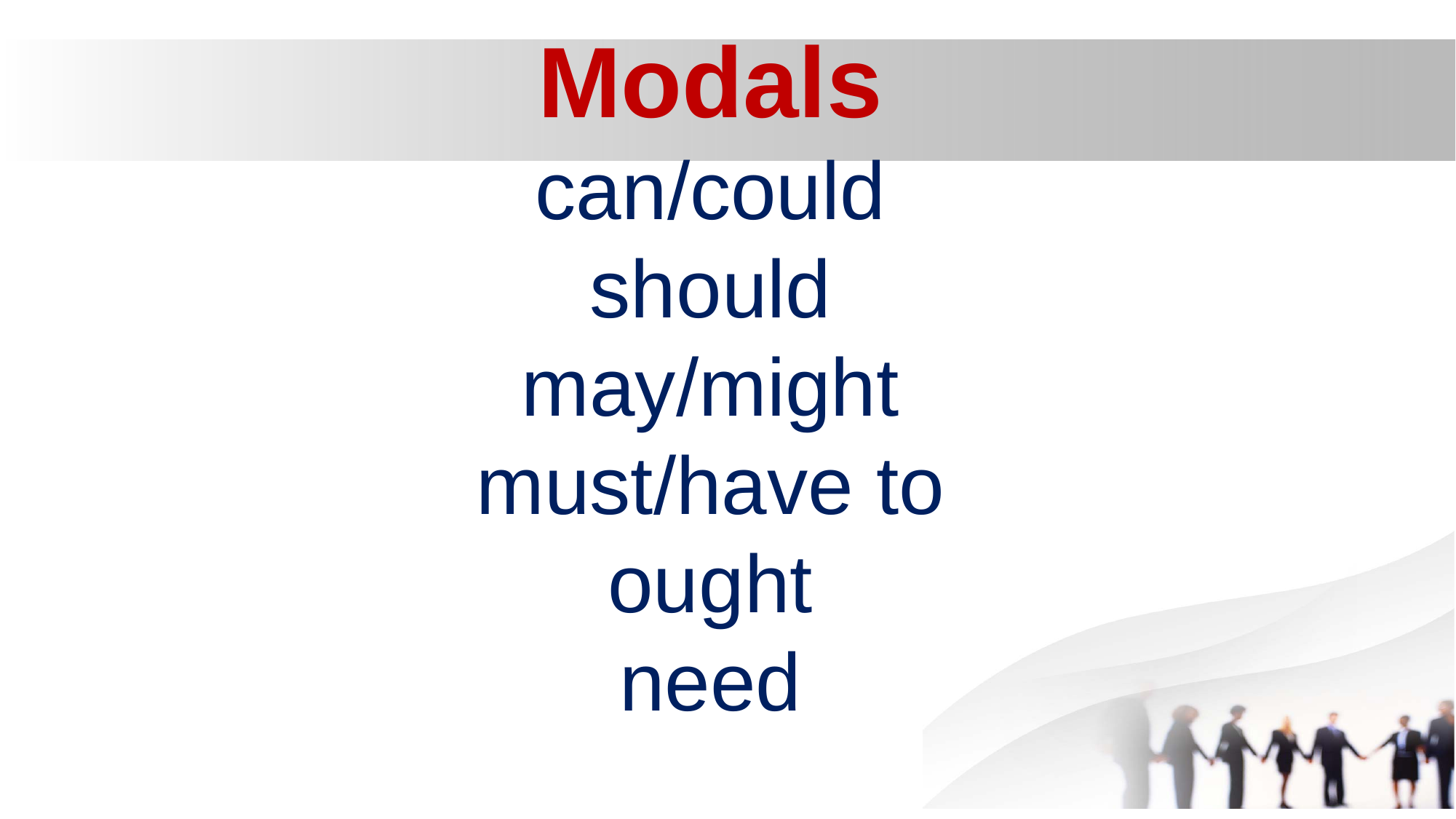

Modals
can/could
should
may/might
must/have to
ought
need